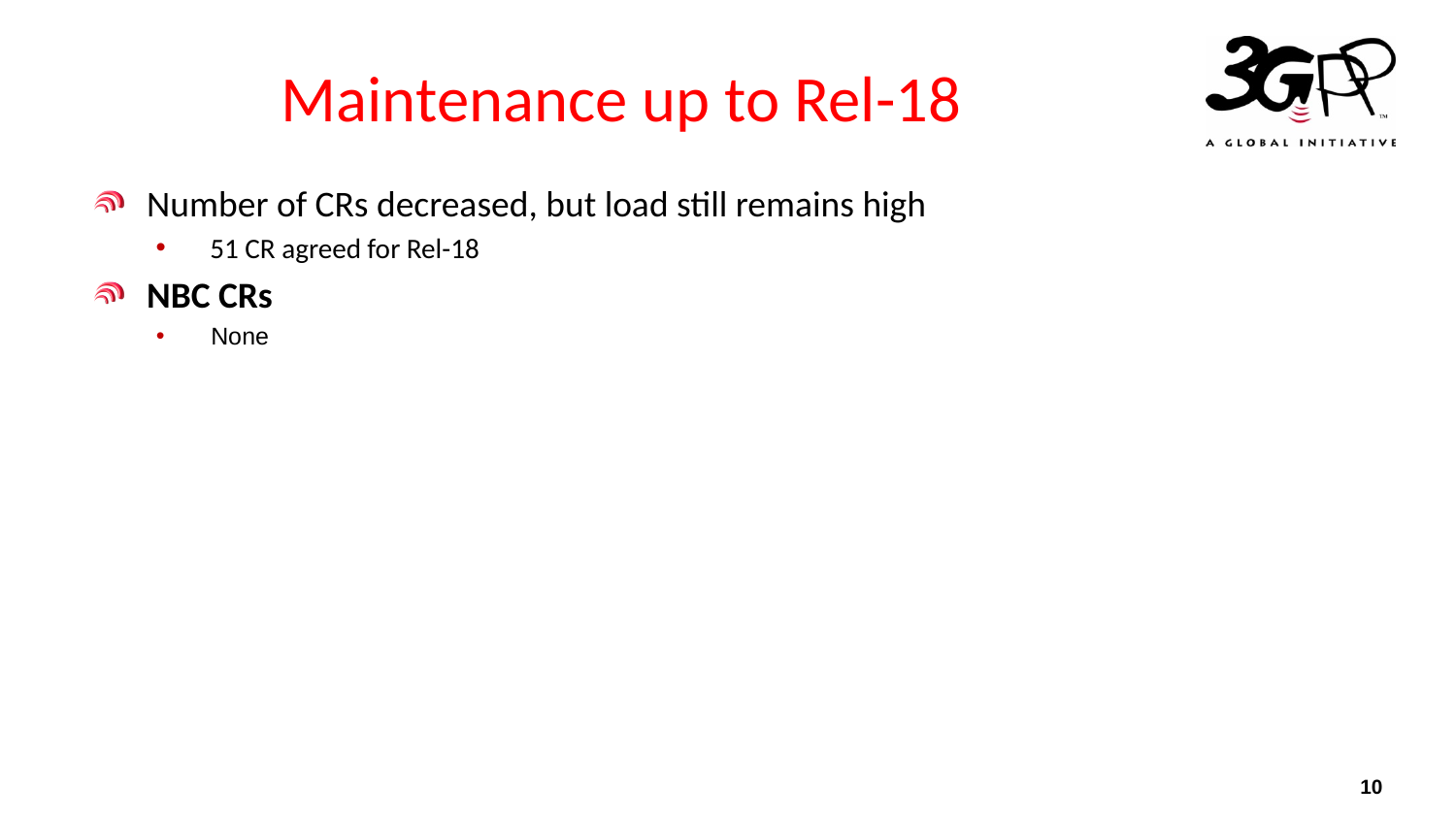

# Maintenance up to Rel-18
Number of CRs decreased, but load still remains high
51 CR agreed for Rel-18
NBC CRs
None